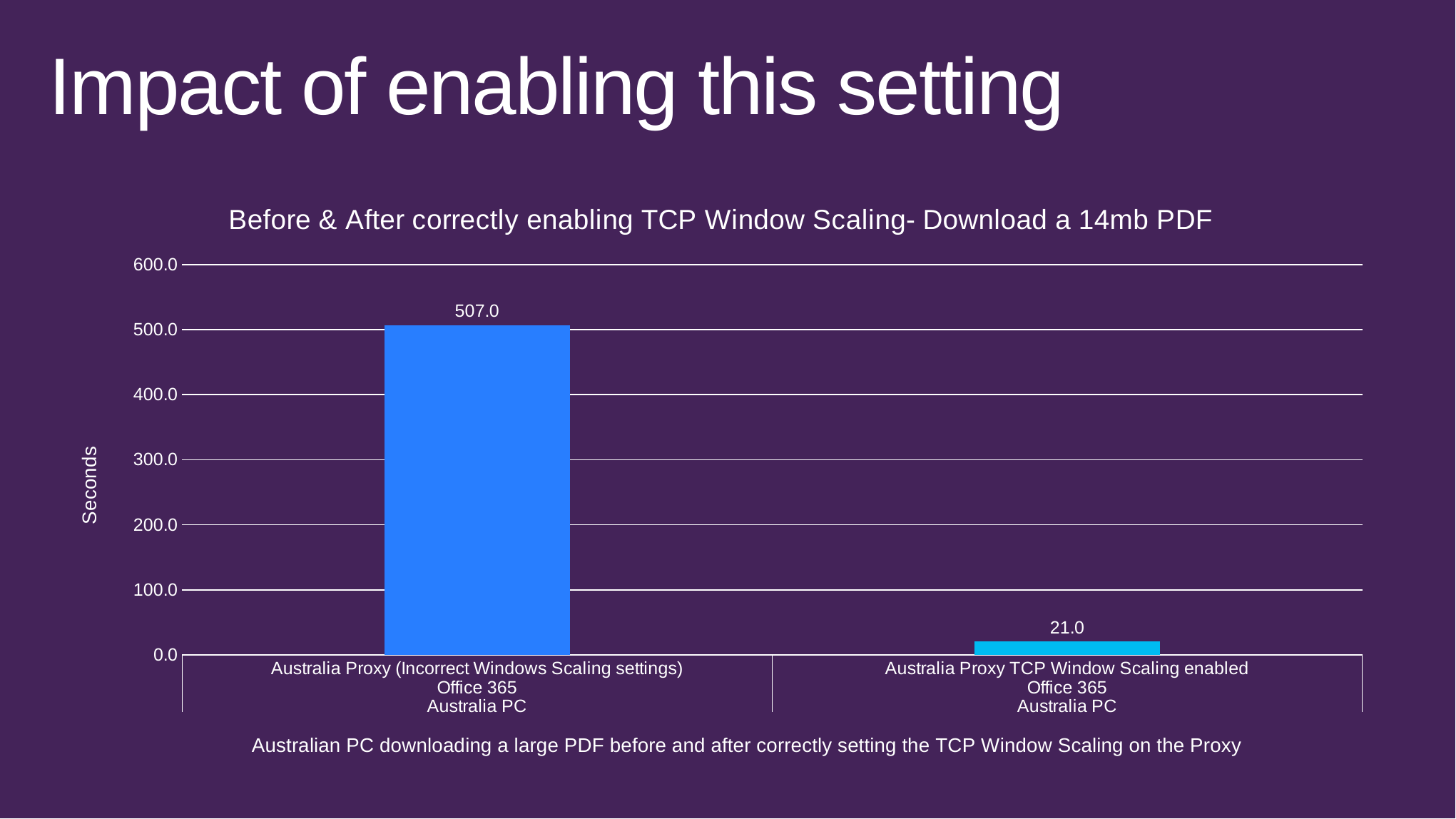

# Impact of enabling this setting

### Chart: Before & After correctly enabling TCP Window Scaling- Download a 14mb PDF

| Category |  |
|---|---|
| Australia Proxy (Incorrect Windows Scaling settings) | 507.0 |
| Australia Proxy TCP Window Scaling enabled | 21.0 |